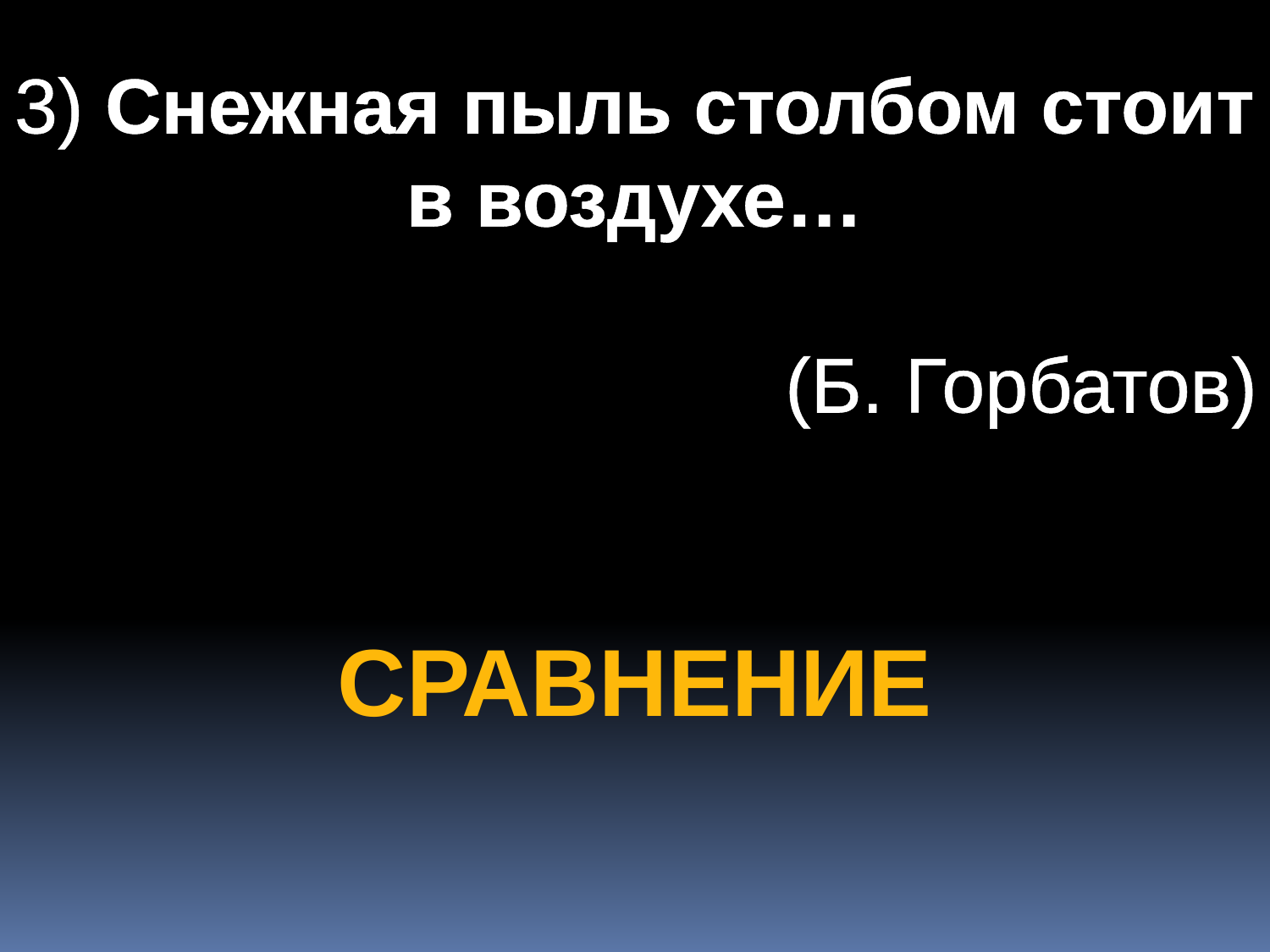

3) Снежная пыль столбом стоит в воздухе…

 (Б. Горбатов)
СРАВНЕНИЕ